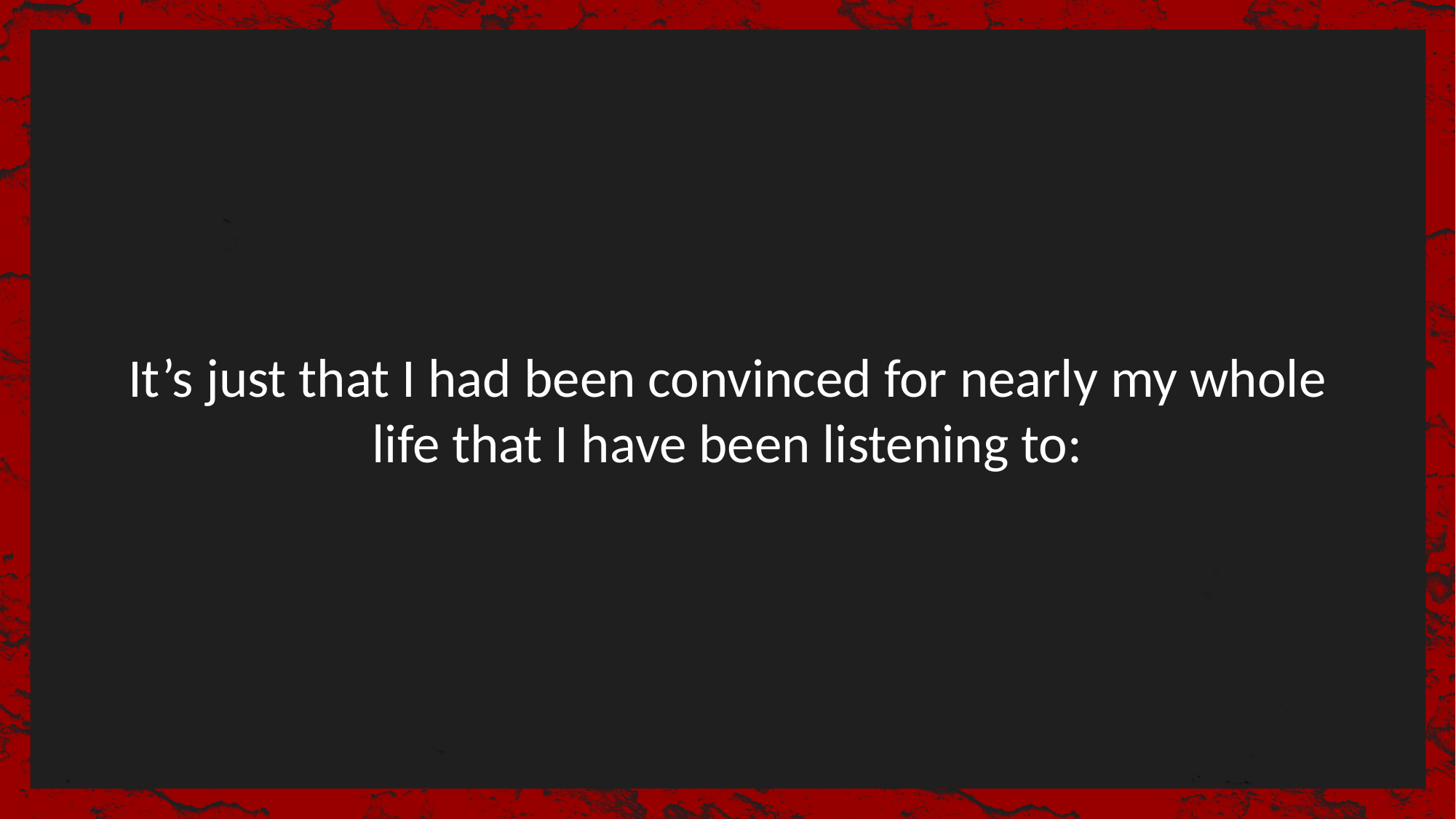

It’s just that I had been convinced for nearly my whole life that I have been listening to: